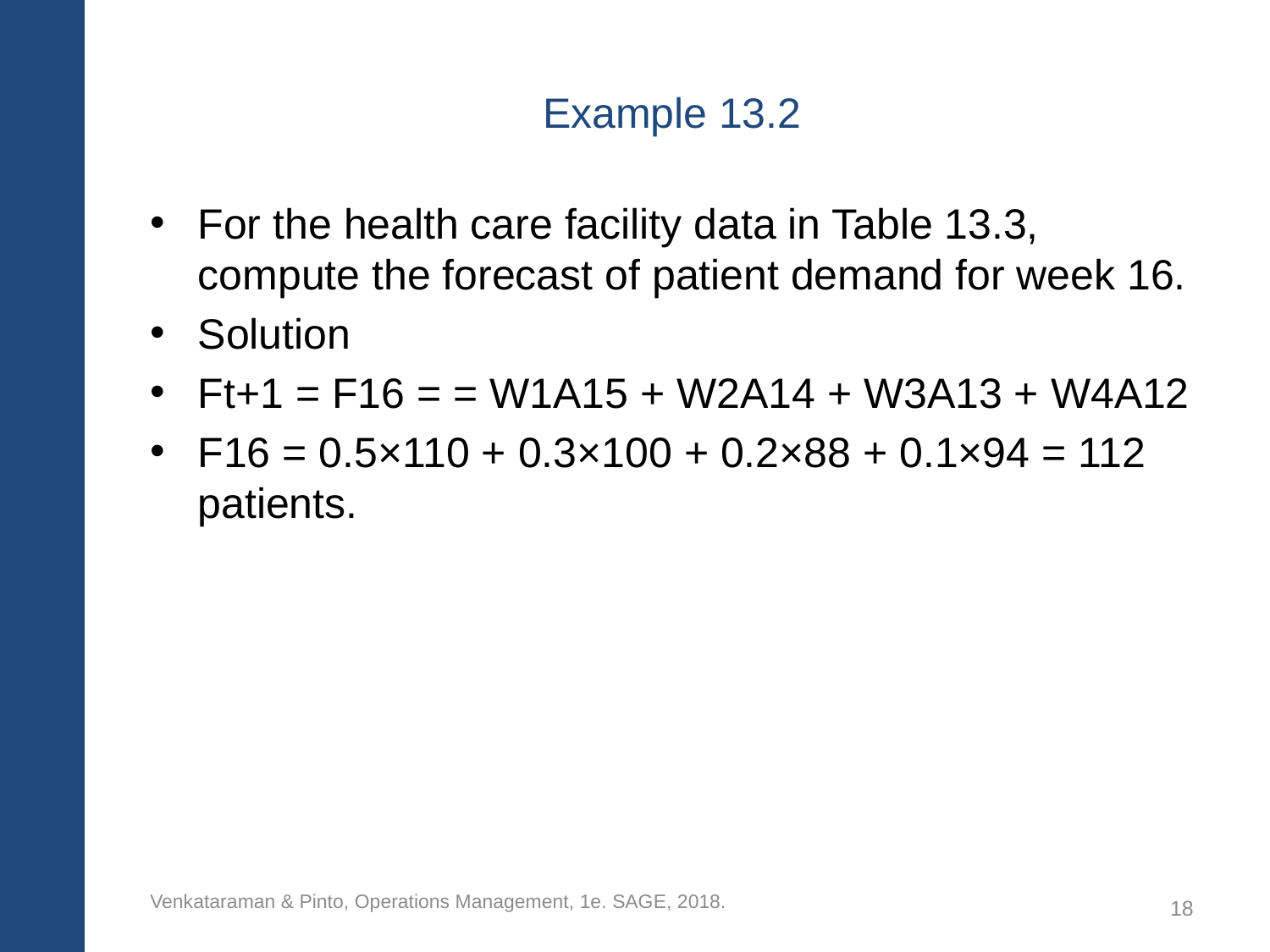

# Example 13.2
For the health care facility data in Table 13.3, compute the forecast of patient demand for week 16.
Solution
Ft+1 = F16 = = W1A15 + W2A14 + W3A13 + W4A12
F16 = 0.5×110 + 0.3×100 + 0.2×88 + 0.1×94 = 112 patients.
Venkataraman & Pinto, Operations Management, 1e. SAGE, 2018.
18